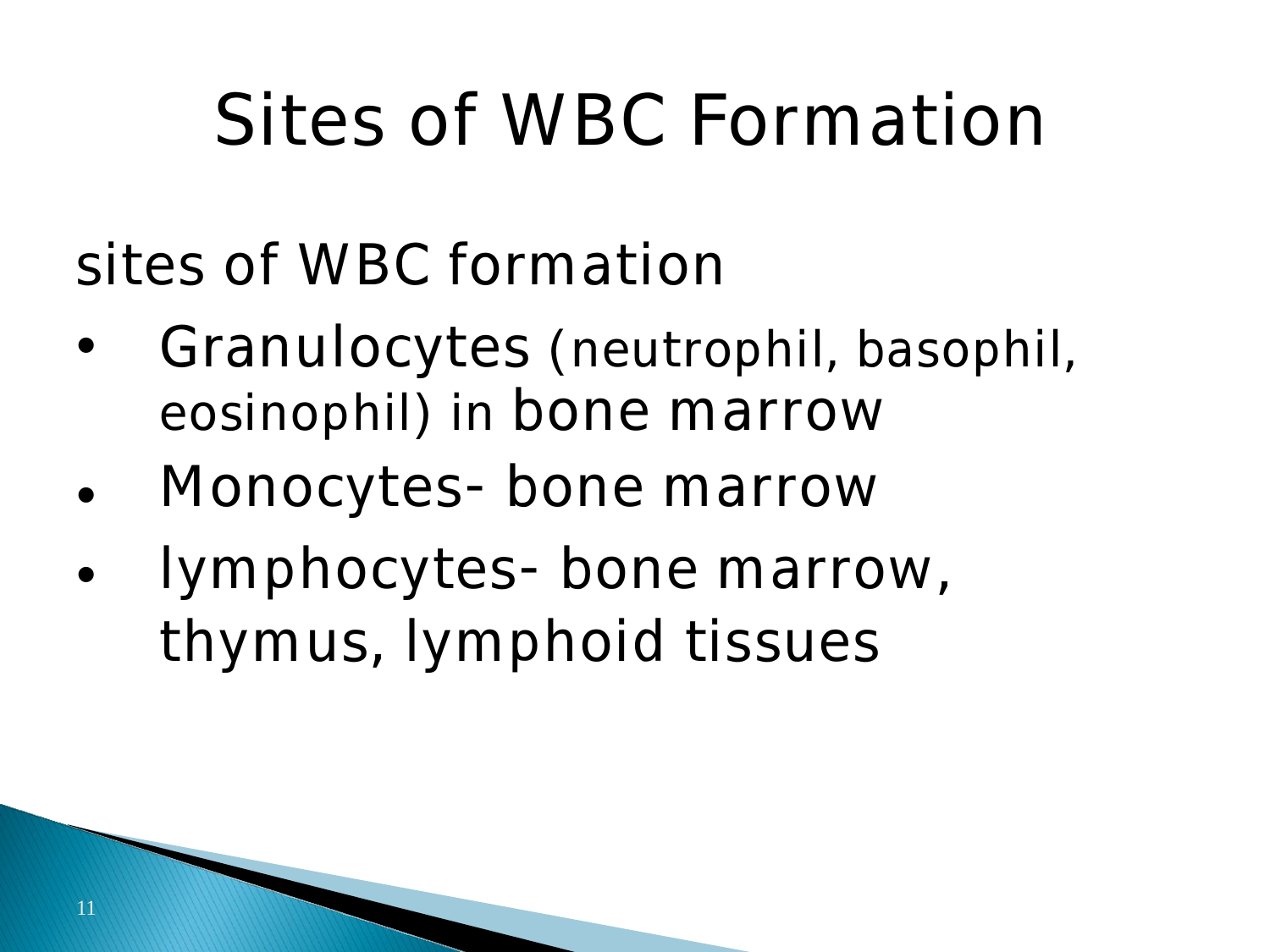

# Sites of WBC Formation
sites of WBC formation
Granulocytes (neutrophil, basophil, eosinophil) in bone marrow
Monocytes- bone marrow
lymphocytes- bone marrow,
thymus, lymphoid tissues
•
•
11